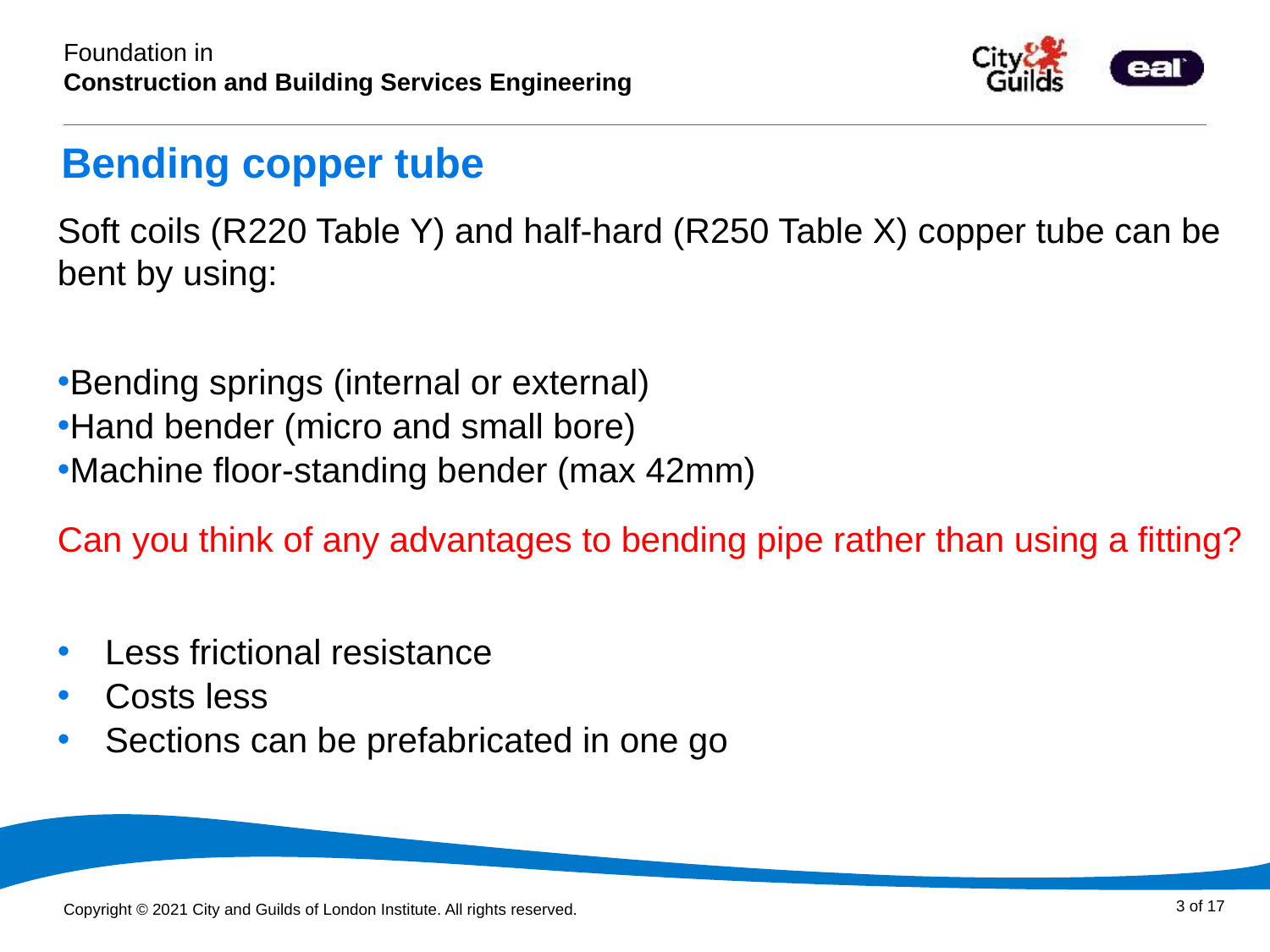

# Bending copper tube
Soft coils (R220 Table Y) and half-hard (R250 Table X) copper tube can be bent by using:

Bending springs (internal or external)
Hand bender (micro and small bore)
Machine floor-standing bender (max 42mm)
Can you think of any advantages to bending pipe rather than using a fitting?

Less frictional resistance
Costs less
Sections can be prefabricated in one go